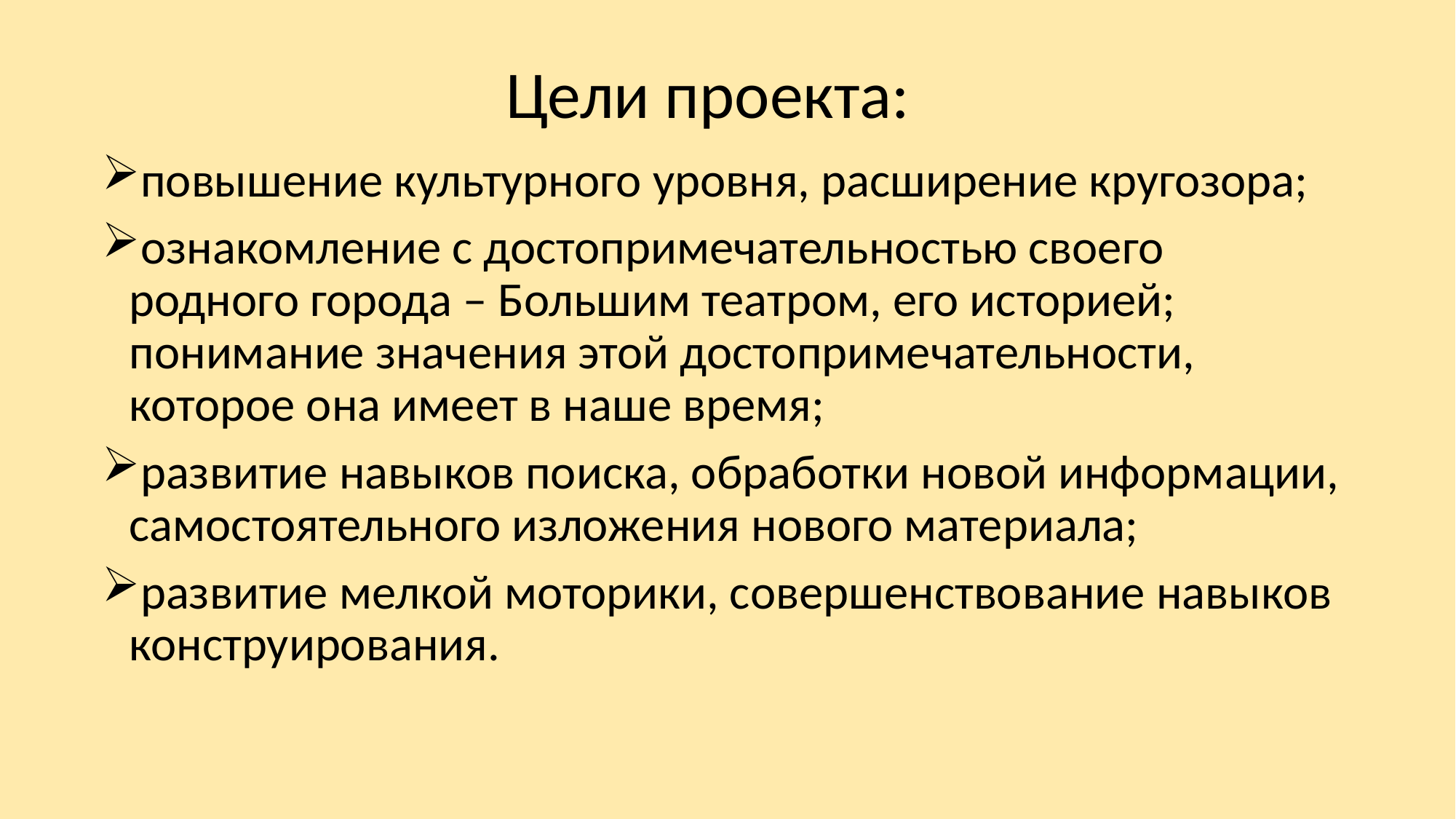

# Цели проекта:
повышение культурного уровня, расширение кругозора;
ознакомление с достопримечательностью своего родного города – Большим театром, его историей; понимание значения этой достопримечательности, которое она имеет в наше время;
развитие навыков поиска, обработки новой информации, самостоятельного изложения нового материала;
развитие мелкой моторики, совершенствование навыков конструирования.